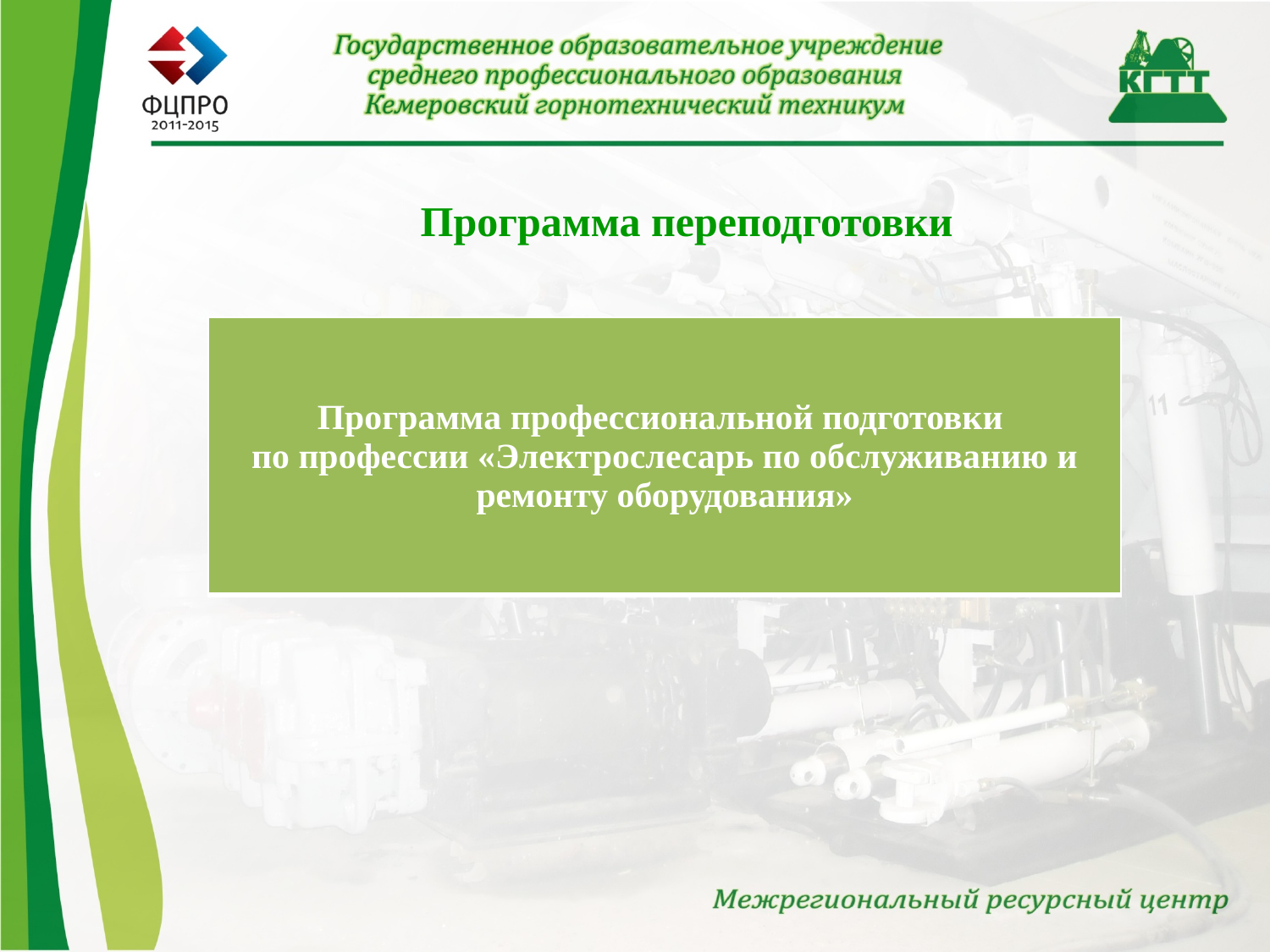

# Программа переподготовки
| Программа профессиональной подготовки по профессии «Электрослесарь по обслуживанию и ремонту оборудования» |
| --- |